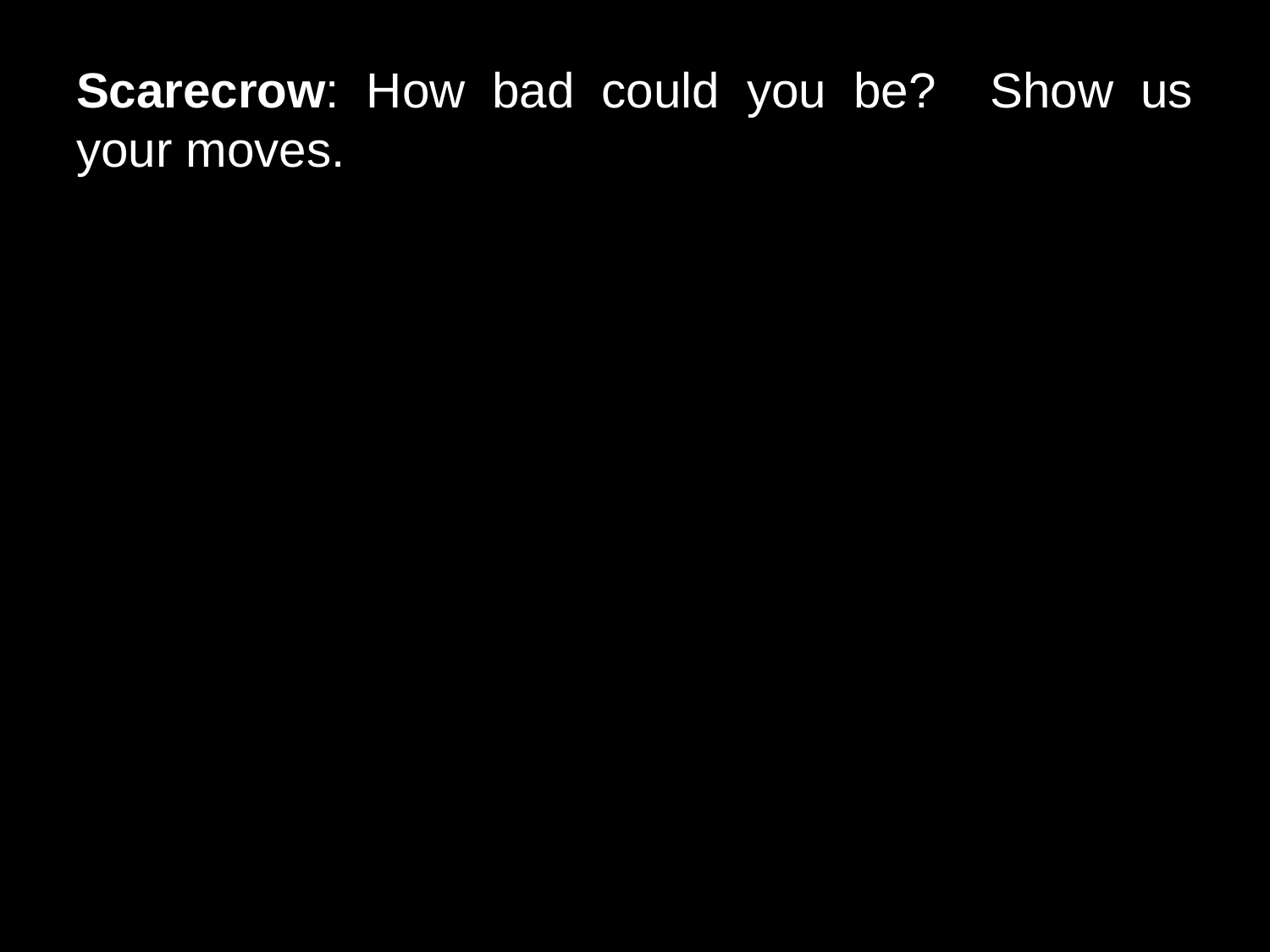

# Scarecrow: How bad could you be?  Show us your moves.